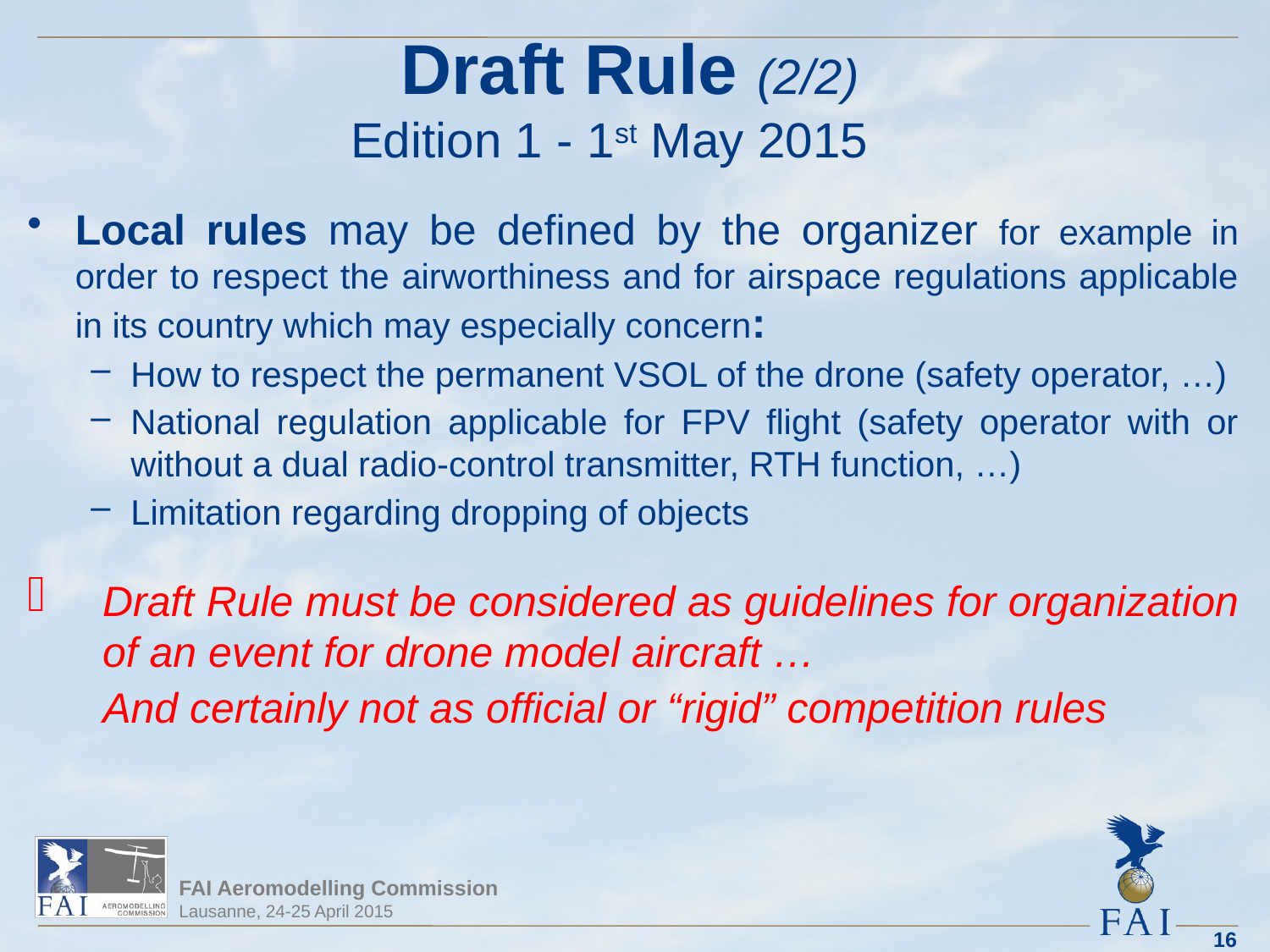

# Draft Rule (2/2) Edition 1 - 1st May 2015
Local rules may be defined by the organizer for example in order to respect the airworthiness and for airspace regulations applicable in its country which may especially concern:
How to respect the permanent VSOL of the drone (safety operator, …)
National regulation applicable for FPV flight (safety operator with or without a dual radio-control transmitter, RTH function, …)
Limitation regarding dropping of objects
Draft Rule must be considered as guidelines for organization of an event for drone model aircraft …
And certainly not as official or “rigid” competition rules